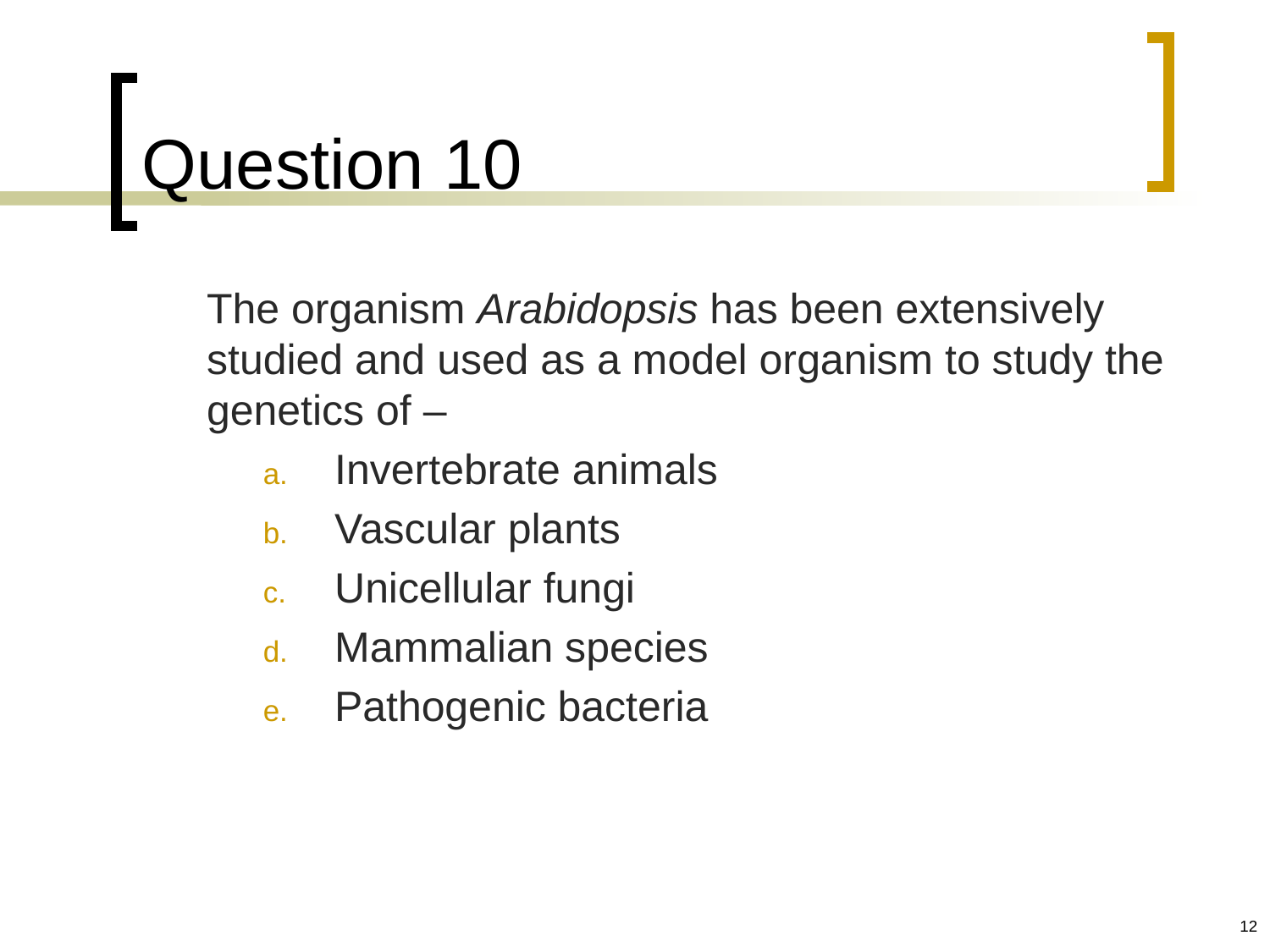

# Question 10
	The organism Arabidopsis has been extensively studied and used as a model organism to study the genetics of –
Invertebrate animals
Vascular plants
Unicellular fungi
Mammalian species
Pathogenic bacteria